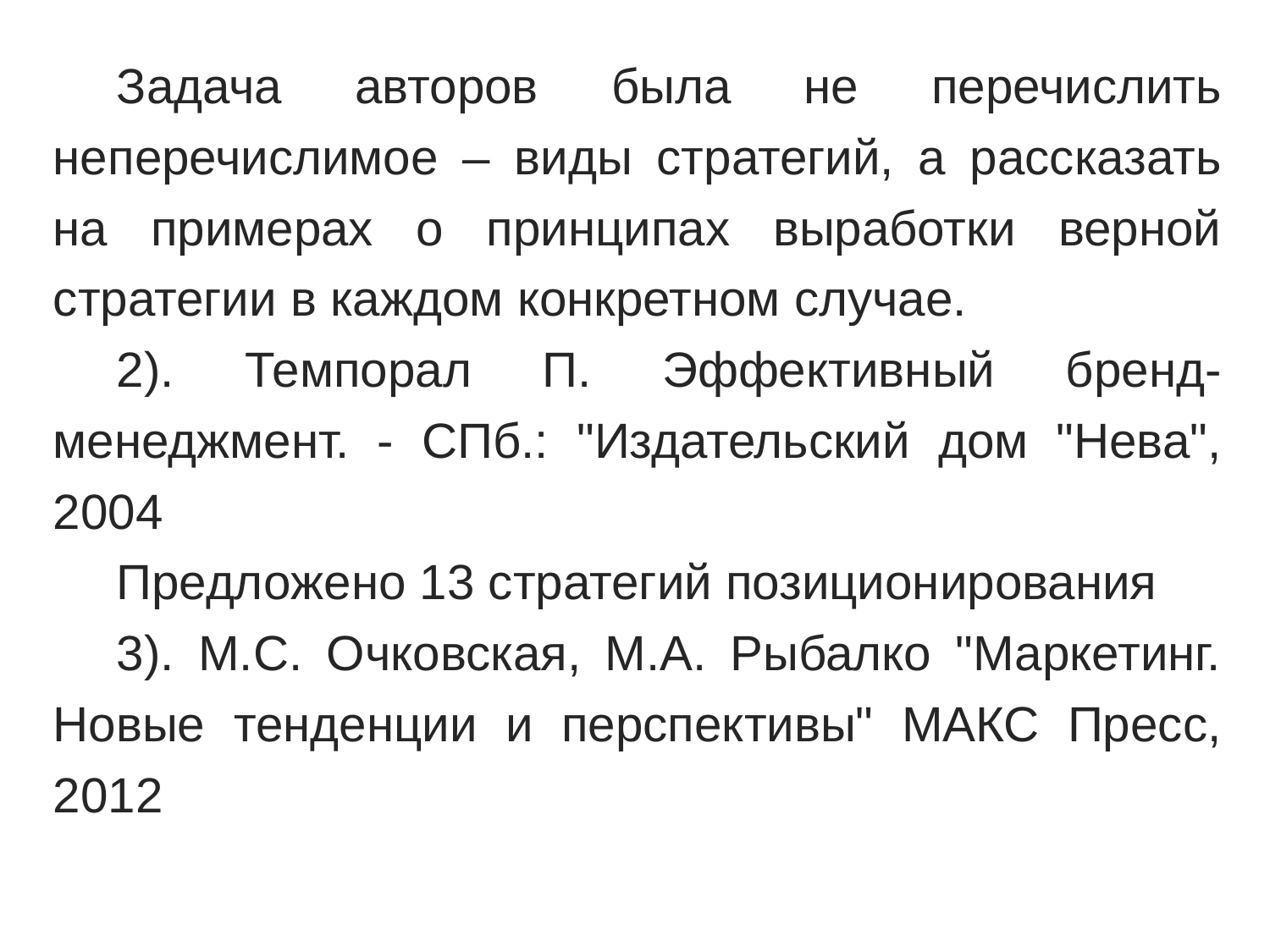

Задача авторов была не перечислить неперечислимое – виды стратегий, а рассказать на примерах о принципах выработки верной стратегии в каждом конкретном случае.
2). Темпорал П. Эффективный бренд-менеджмент. - СПб.: "Издательский дом "Нева", 2004
Предложено 13 стратегий позиционирования
3). М.С. Очковская, М.А. Рыбалко "Маркетинг. Новые тенденции и перспективы" МАКС Пресс, 2012